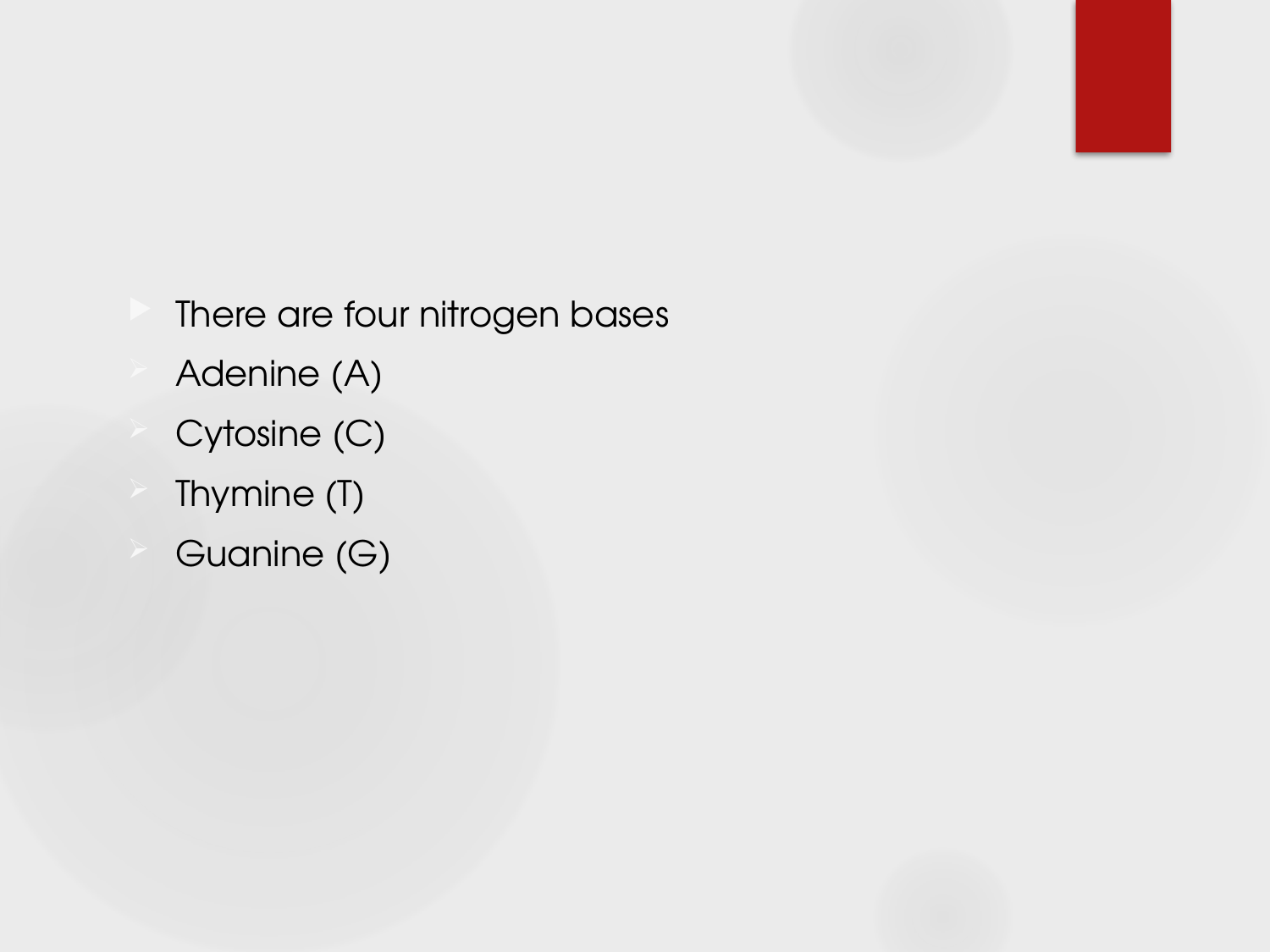

There are four nitrogen bases
Adenine (A)
Cytosine (C)
Thymine (T)
Guanine (G)